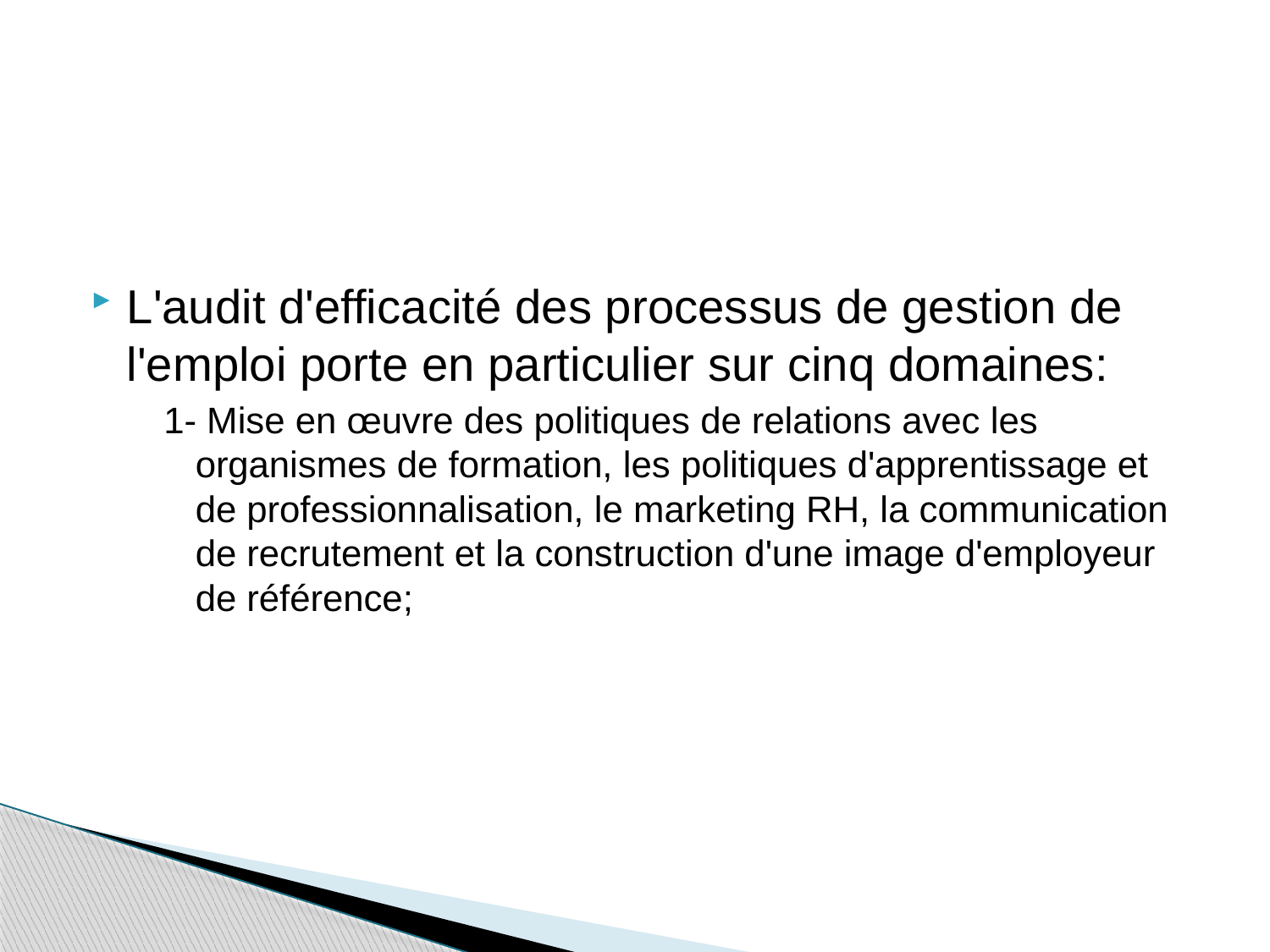

L'audit d'efficacité des processus de gestion de l'emploi porte en particulier sur cinq domaines:
1- Mise en œuvre des politiques de relations avec les organismes de formation, les politiques d'apprentissage et de professionnalisation, le marketing RH, la communication de recrutement et la construction d'une image d'employeur de référence;